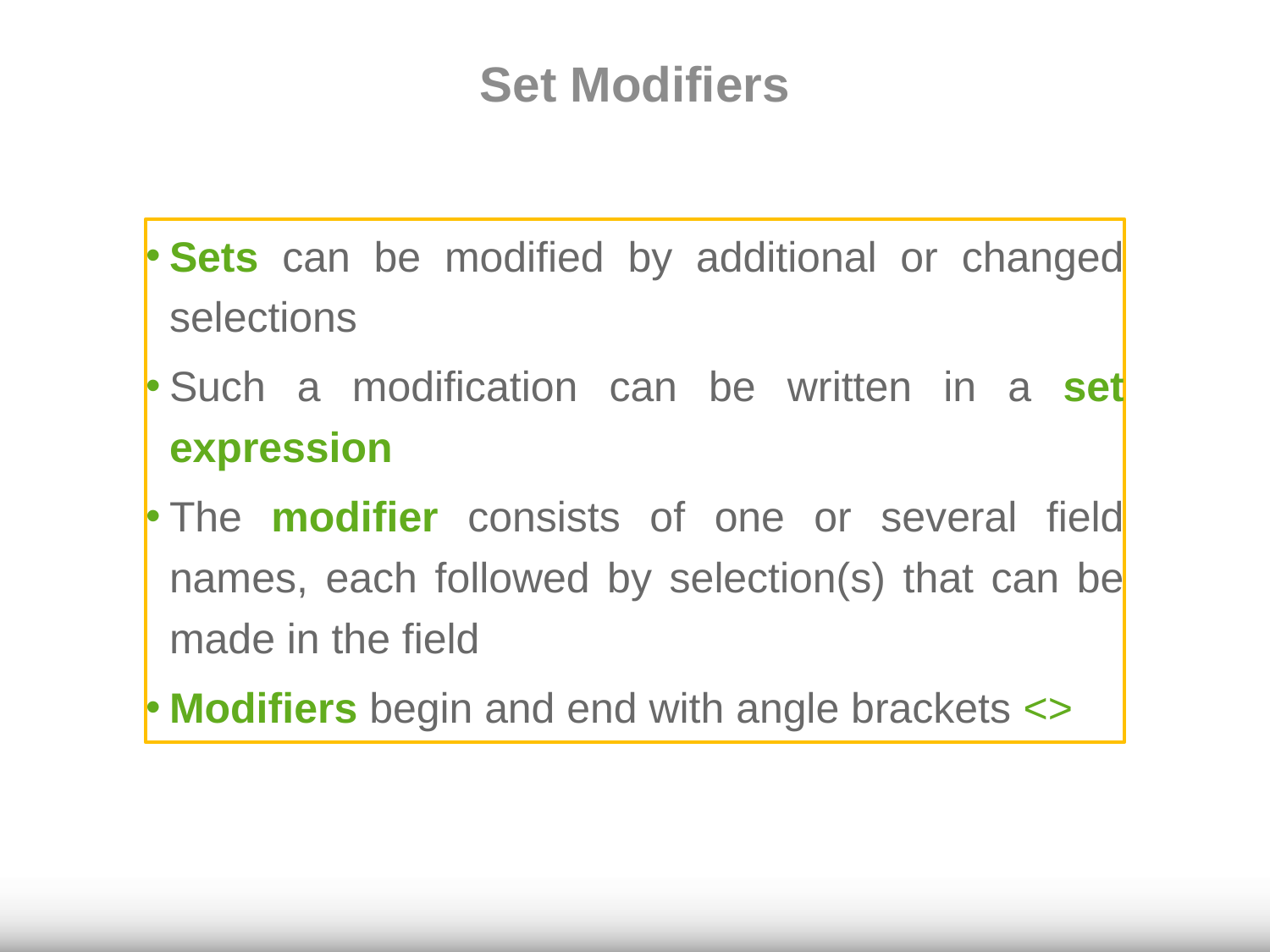

# Set Modifiers
Sets can be modified by additional or changed selections
Such a modification can be written in a set expression
The modifier consists of one or several field names, each followed by selection(s) that can be made in the field
Modifiers begin and end with angle brackets <>